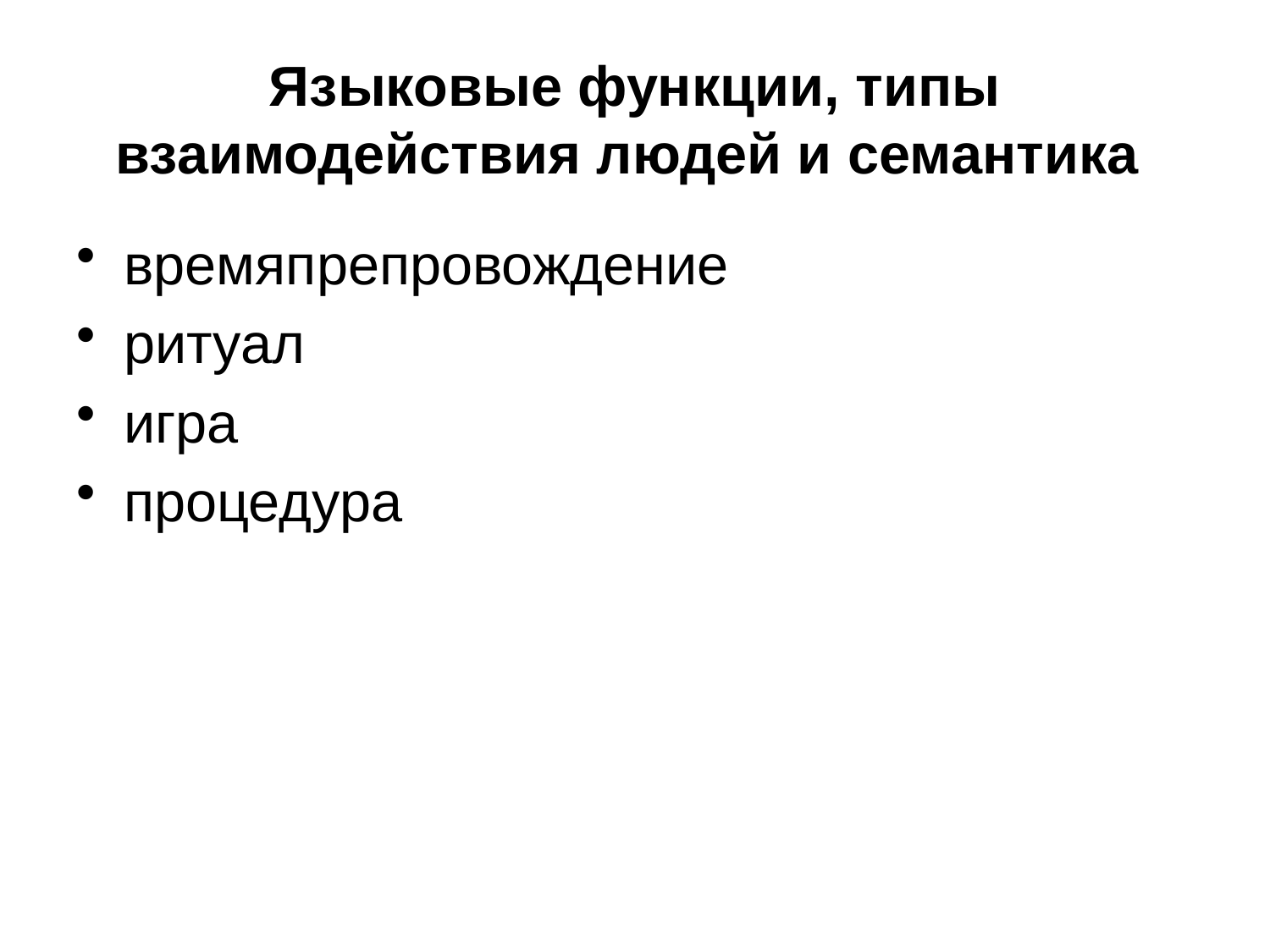

# Языковые функции, типы взаимодействия людей и семантика
времяпрепровождение
ритуал
игра
процедура